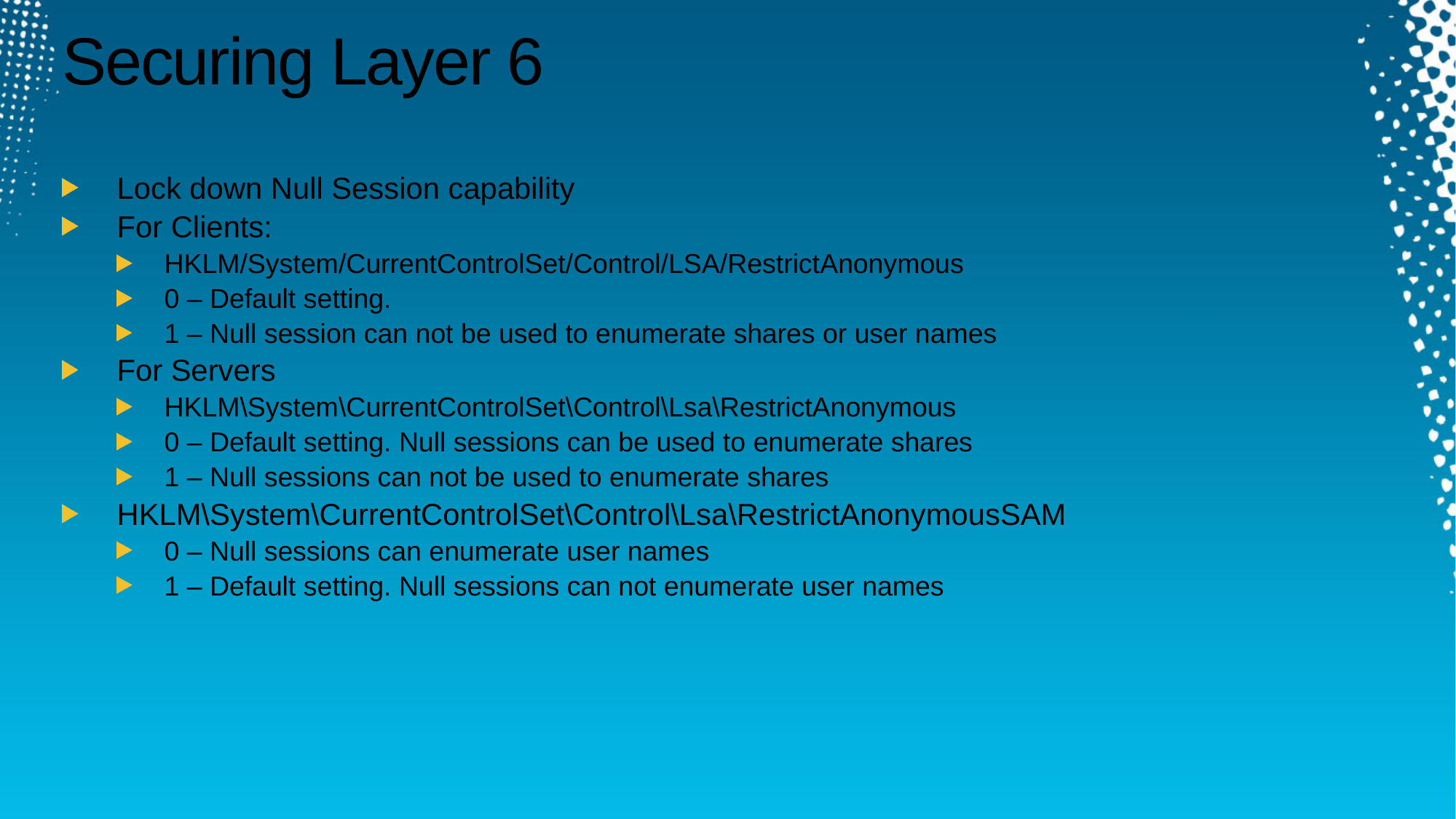

# Securing Layer 6
Lock down Null Session capability
For Clients:
HKLM/System/CurrentControlSet/Control/LSA/RestrictAnonymous
0 – Default setting.
1 – Null session can not be used to enumerate shares or user names
For Servers
HKLM\System\CurrentControlSet\Control\Lsa\RestrictAnonymous
0 – Default setting. Null sessions can be used to enumerate shares
1 – Null sessions can not be used to enumerate shares
HKLM\System\CurrentControlSet\Control\Lsa\RestrictAnonymousSAM
0 – Null sessions can enumerate user names
1 – Default setting. Null sessions can not enumerate user names